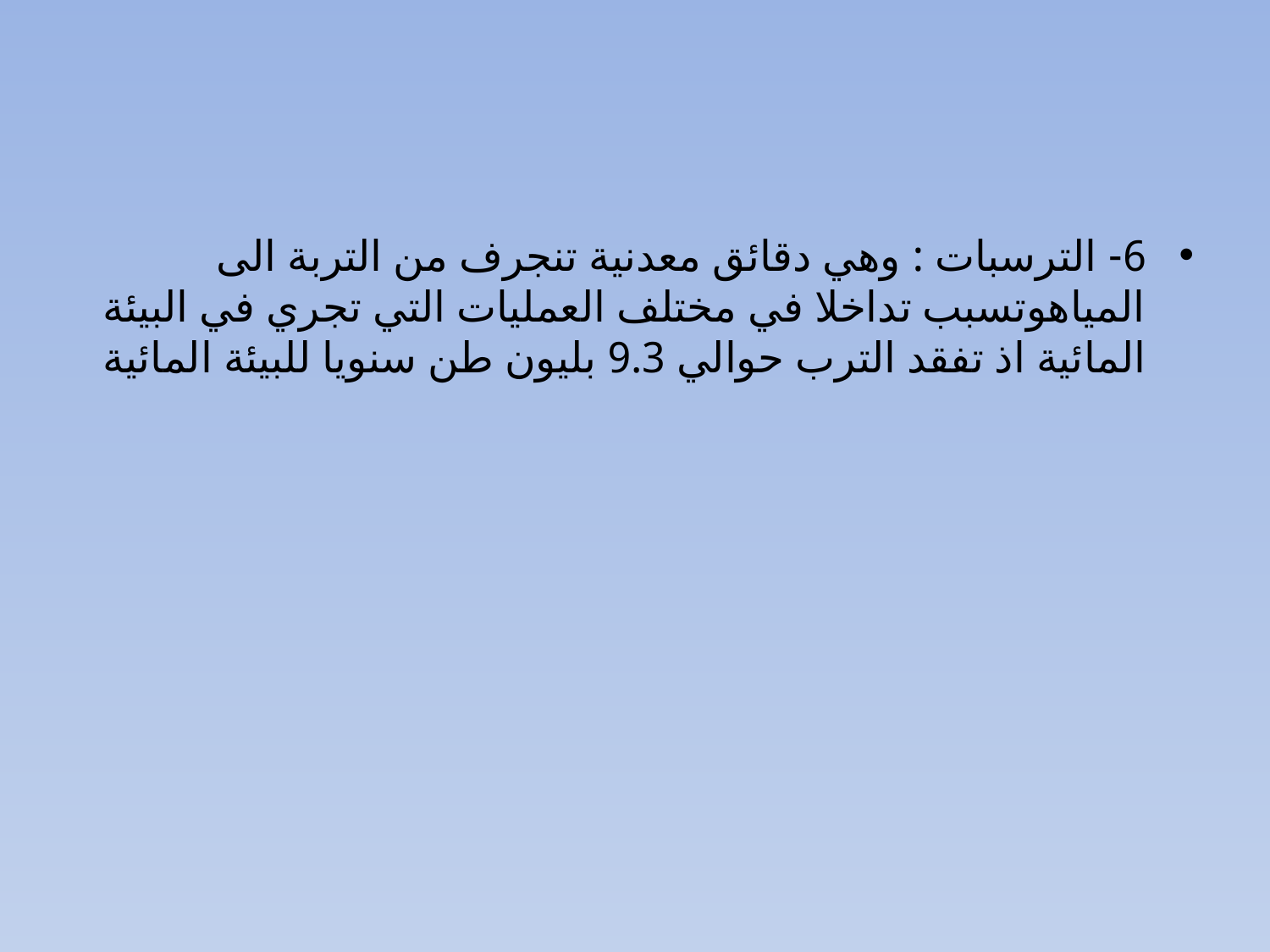

#
6- الترسبات : وهي دقائق معدنية تنجرف من التربة الى المياهوتسبب تداخلا في مختلف العمليات التي تجري في البيئة المائية اذ تفقد الترب حوالي 9.3 بليون طن سنويا للبيئة المائية